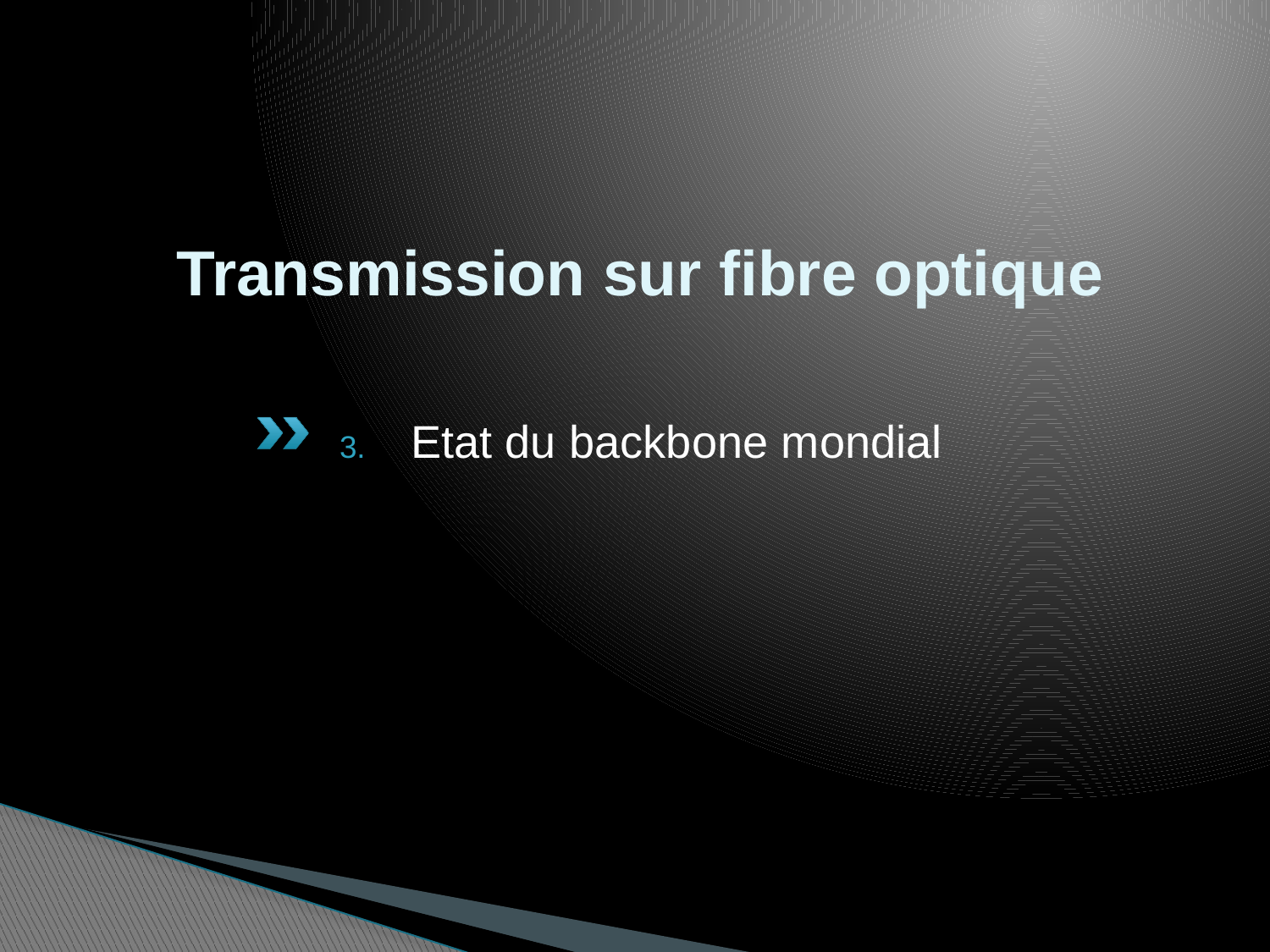

# Transmission sur fibre optique
Etat du backbone mondial